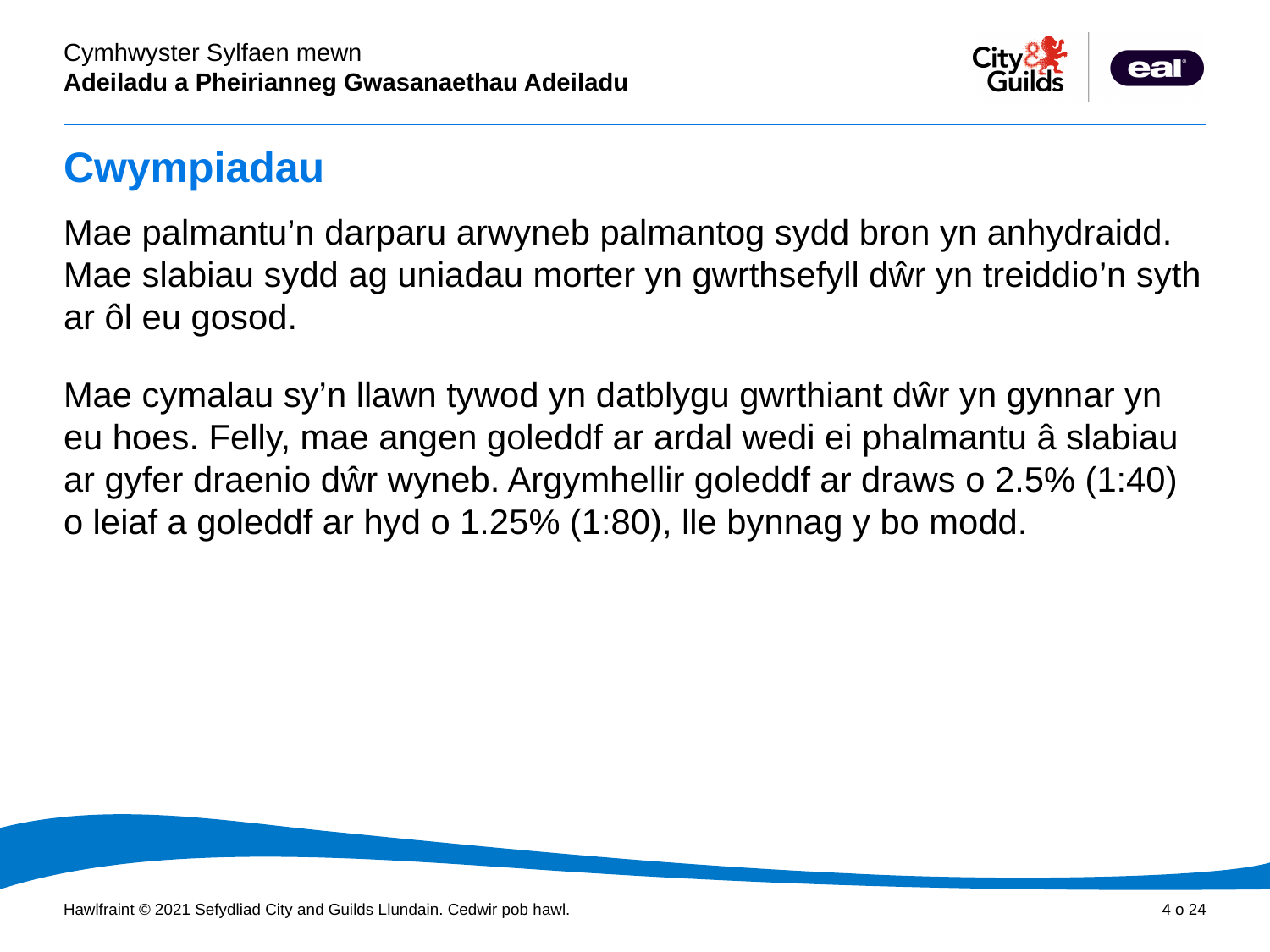

# Cwympiadau
Mae palmantu’n darparu arwyneb palmantog sydd bron yn anhydraidd. Mae slabiau sydd ag uniadau morter yn gwrthsefyll dŵr yn treiddio’n syth ar ôl eu gosod.
Mae cymalau sy’n llawn tywod yn datblygu gwrthiant dŵr yn gynnar yn eu hoes. Felly, mae angen goleddf ar ardal wedi ei phalmantu â slabiau ar gyfer draenio dŵr wyneb. Argymhellir goleddf ar draws o 2.5% (1:40) o leiaf a goleddf ar hyd o 1.25% (1:80), lle bynnag y bo modd.